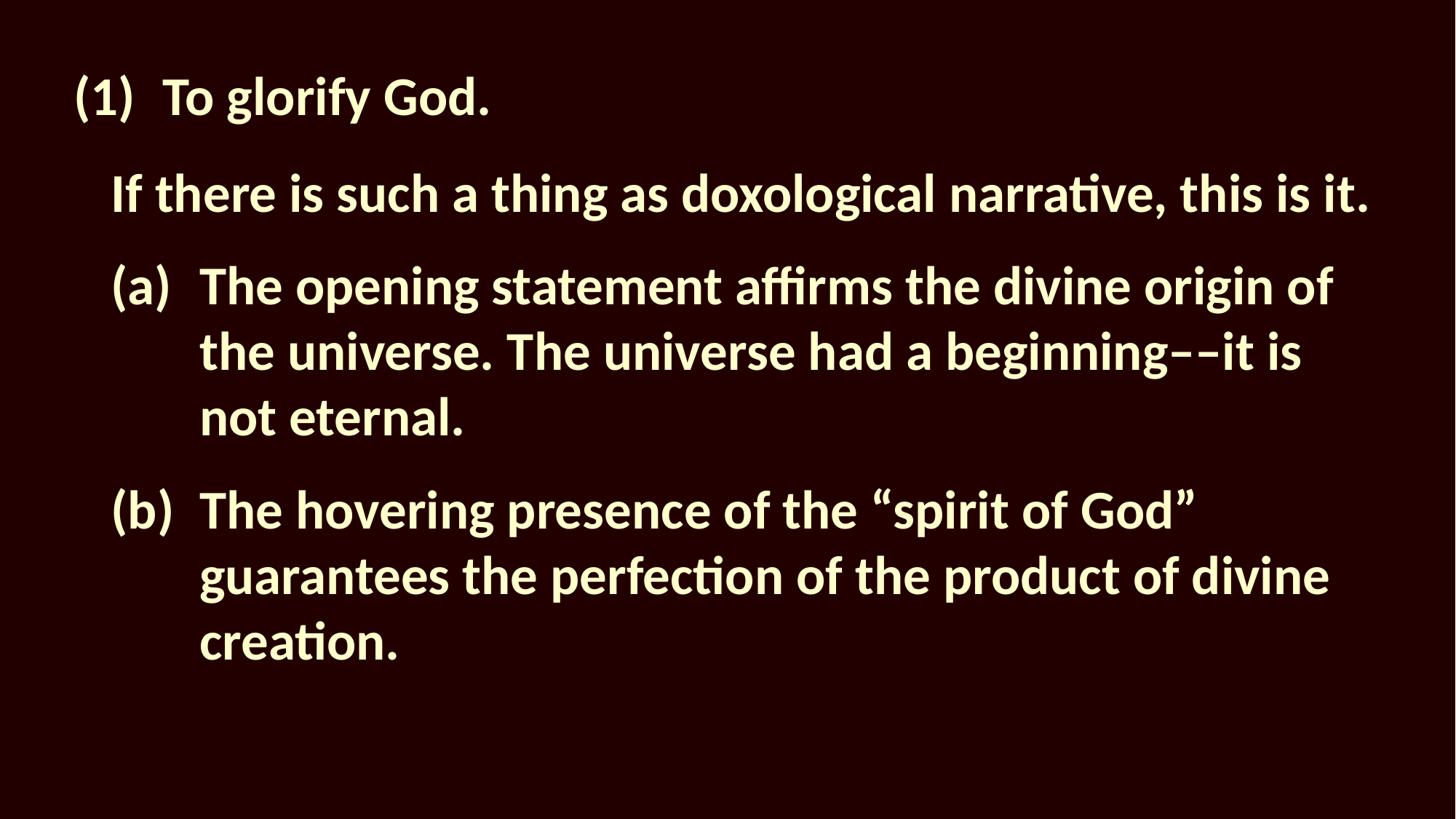

# (1)	To glorify God.
If there is such a thing as doxological narrative, this is it.
The opening statement affirms the divine origin of the universe. The universe had a beginning––it is not eternal.
The hovering presence of the “spirit of God” guarantees the perfection of the product of divine creation.